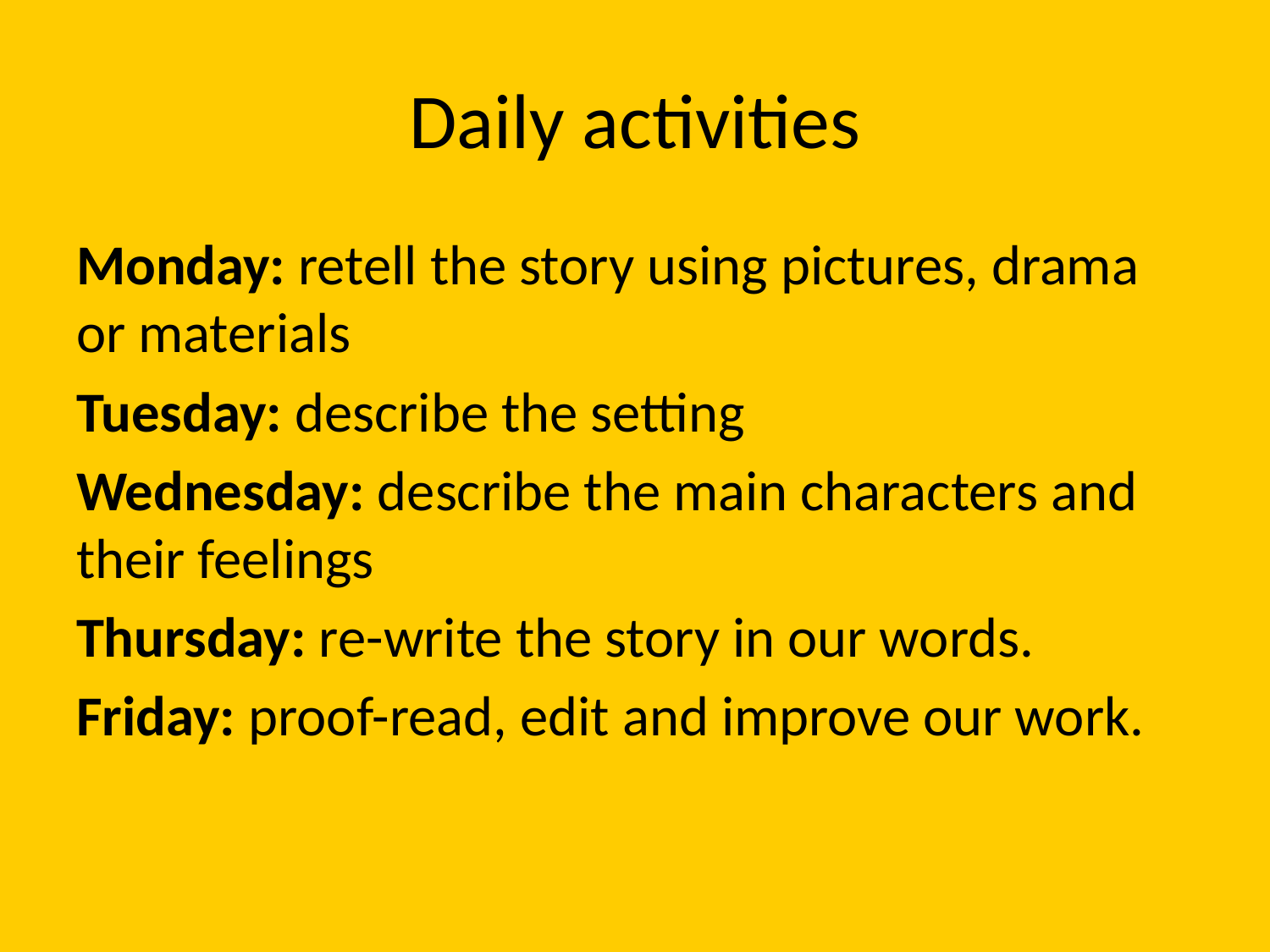

# Daily activities
Monday: retell the story using pictures, drama or materials
Tuesday: describe the setting
Wednesday: describe the main characters and their feelings
Thursday: re-write the story in our words.
Friday: proof-read, edit and improve our work.